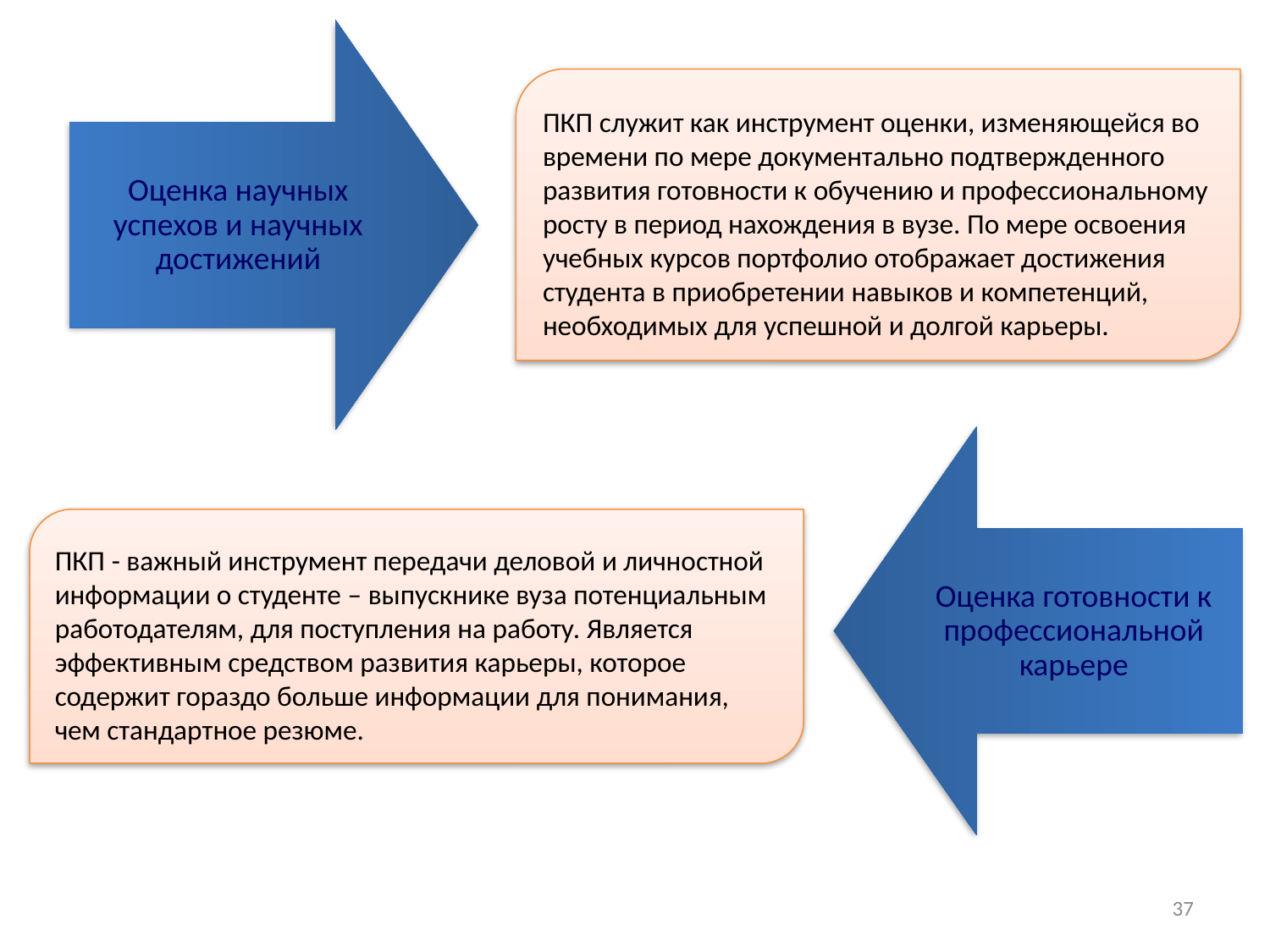

Оценка научных успехов и научных достижений
ПКП служит как инструмент оценки, изменяющейся во времени по мере документально подтвержденного развития готовности к обучению и профессиональному росту в период нахождения в вузе. По мере освоения учебных курсов портфолио отображает достижения студента в приобретении навыков и компетенций, необходимых для успешной и долгой карьеры.

Оценка готовности к профессиональной карьере
ПКП - важный инструмент передачи деловой и личностной информации о студенте – выпускнике вуза потенциальным работодателям, для поступления на работу. Является эффективным средством развития карьеры, которое содержит гораздо больше информации для понимания, чем стандартное резюме.
37
Технологии развития Портфолио для рынков труда
37